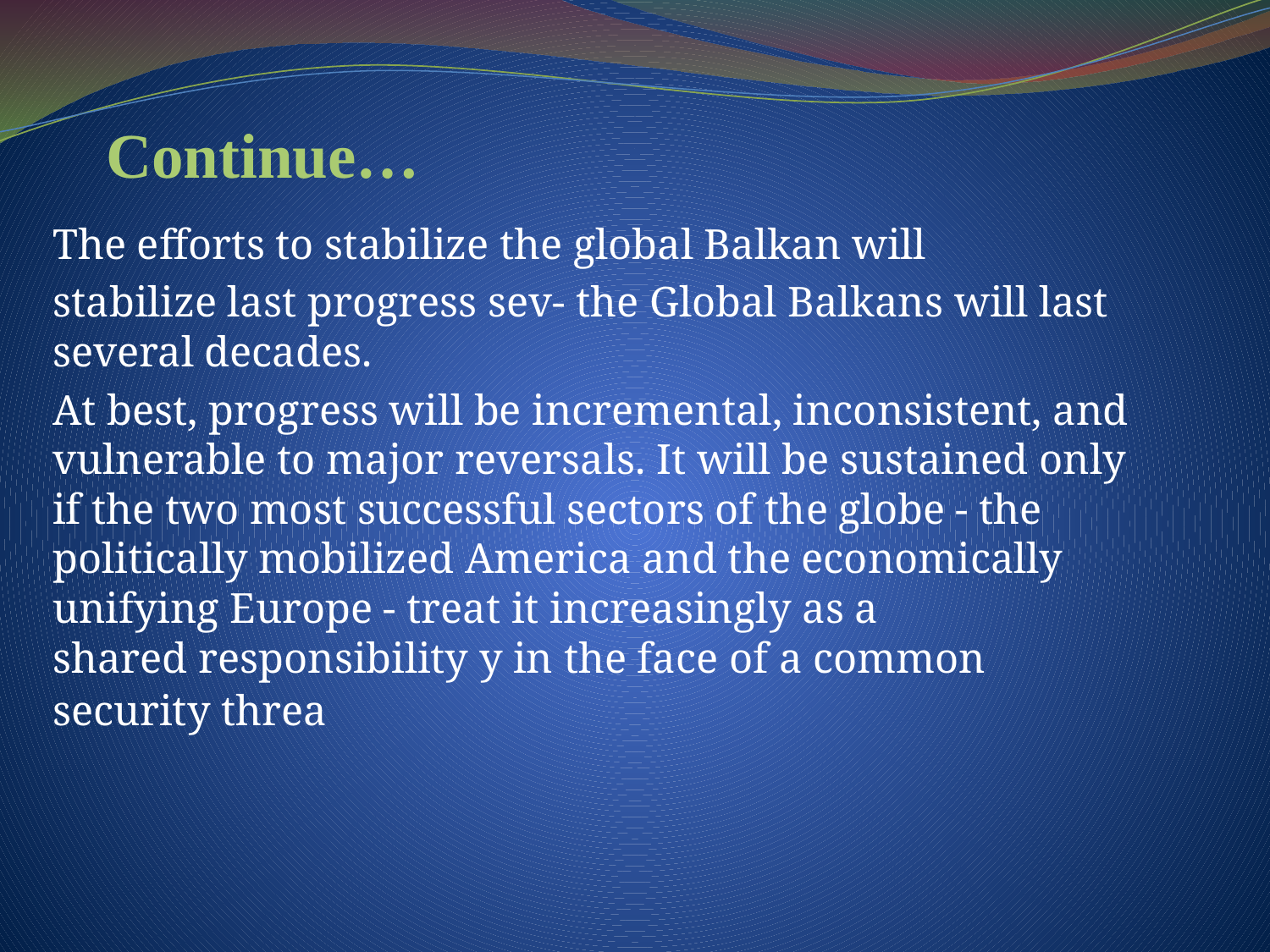

# Continue…
The efforts to stabilize the global Balkan will
stabilize last progress sev- the Global Balkans will last several decades.
At best, progress will be incremental, inconsistent, and vulnerable to major reversals. It will be sustained only if the two most successful sectors of the globe - the politically mobilized America and the economically unifying Europe - treat it increasingly as a
shared responsibility y in the face of a common security threa